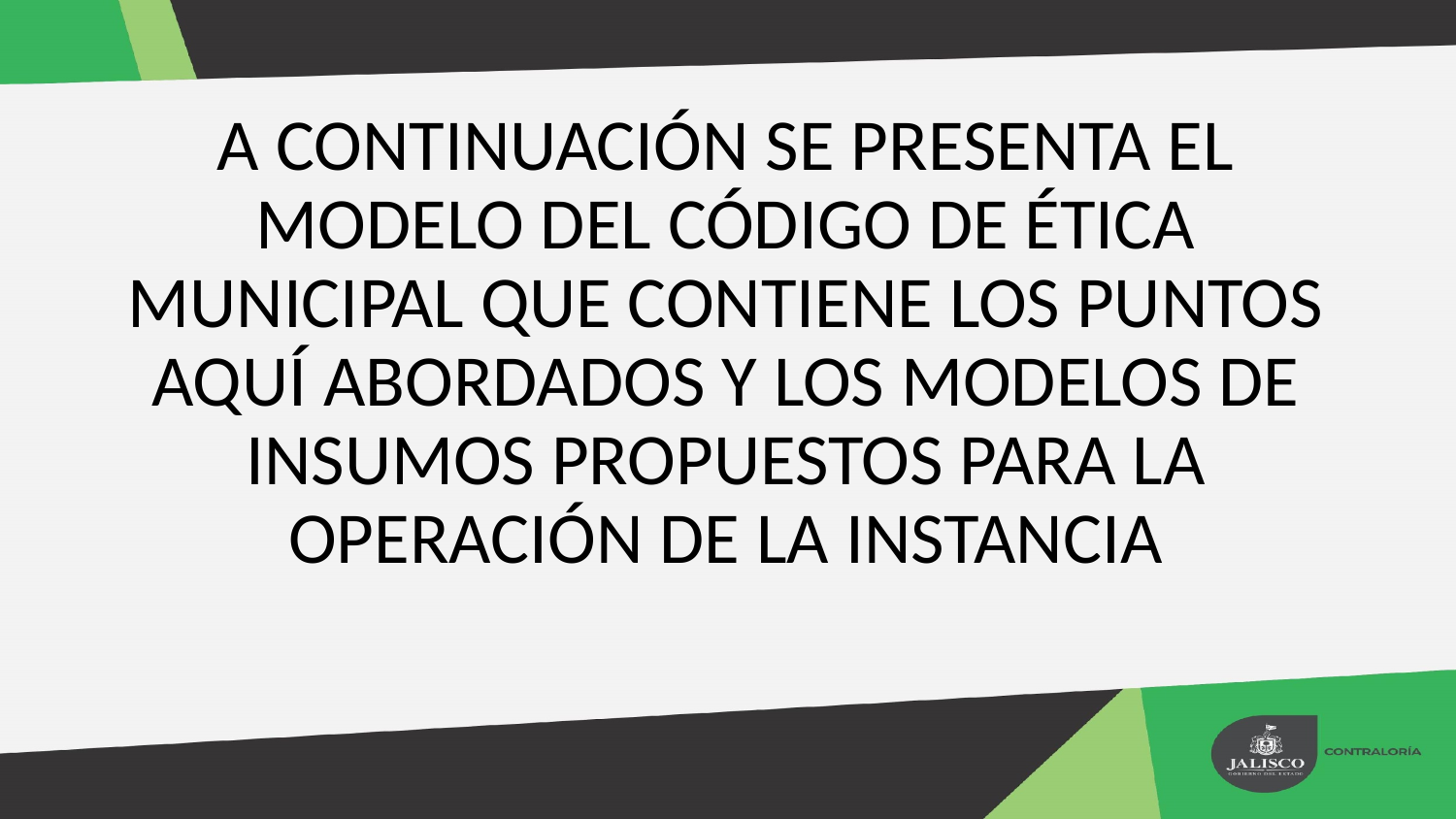

A CONTINUACIÓN SE PRESENTA EL MODELO DEL CÓDIGO DE ÉTICA MUNICIPAL QUE CONTIENE LOS PUNTOS AQUÍ ABORDADOS Y LOS MODELOS DE INSUMOS PROPUESTOS PARA LA OPERACIÓN DE LA INSTANCIA